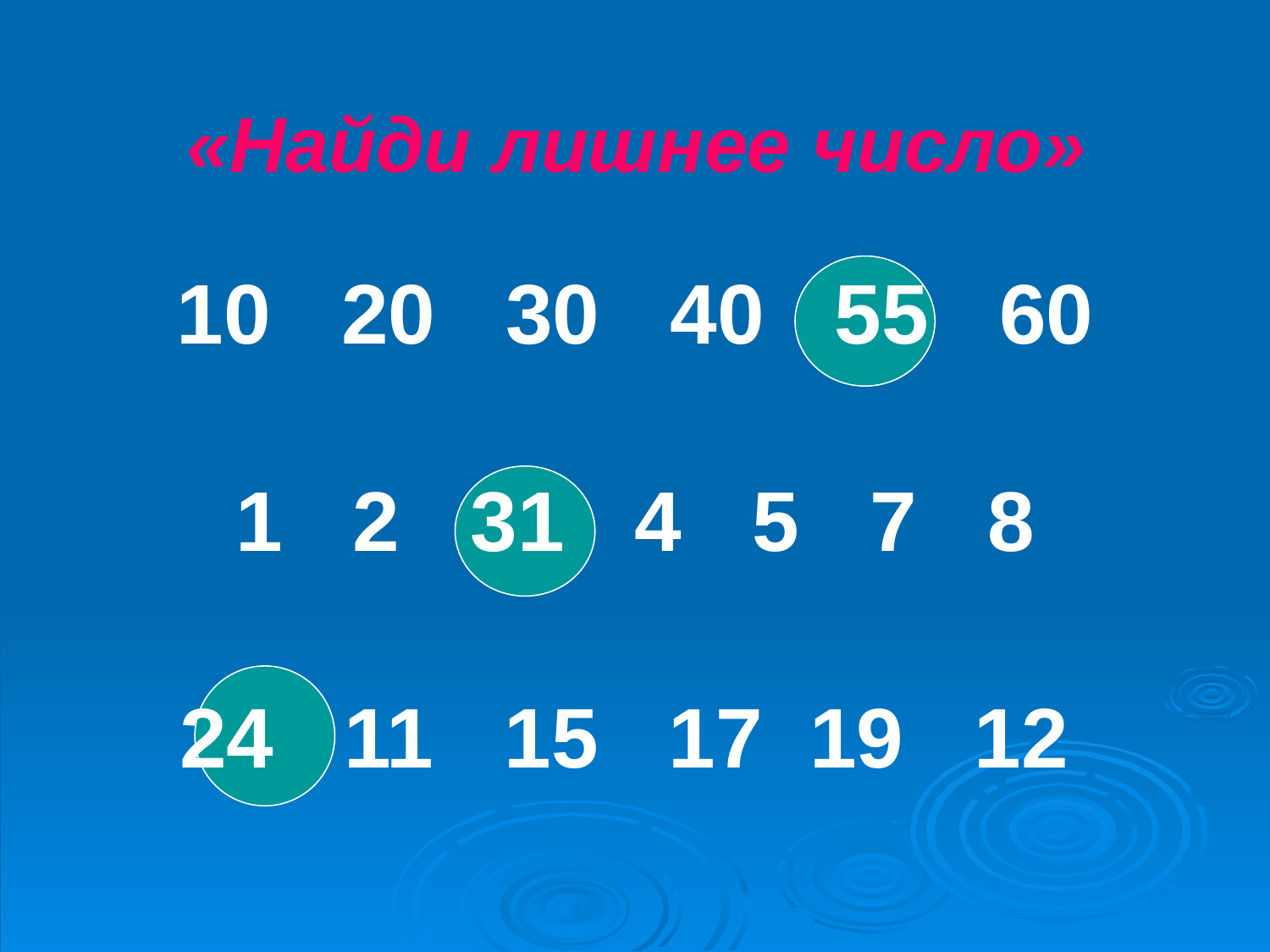

# «Найди лишнее число»

10   20   30   40   55   60

1   2   31   4   5   7   8

24   11   15   17  19   12